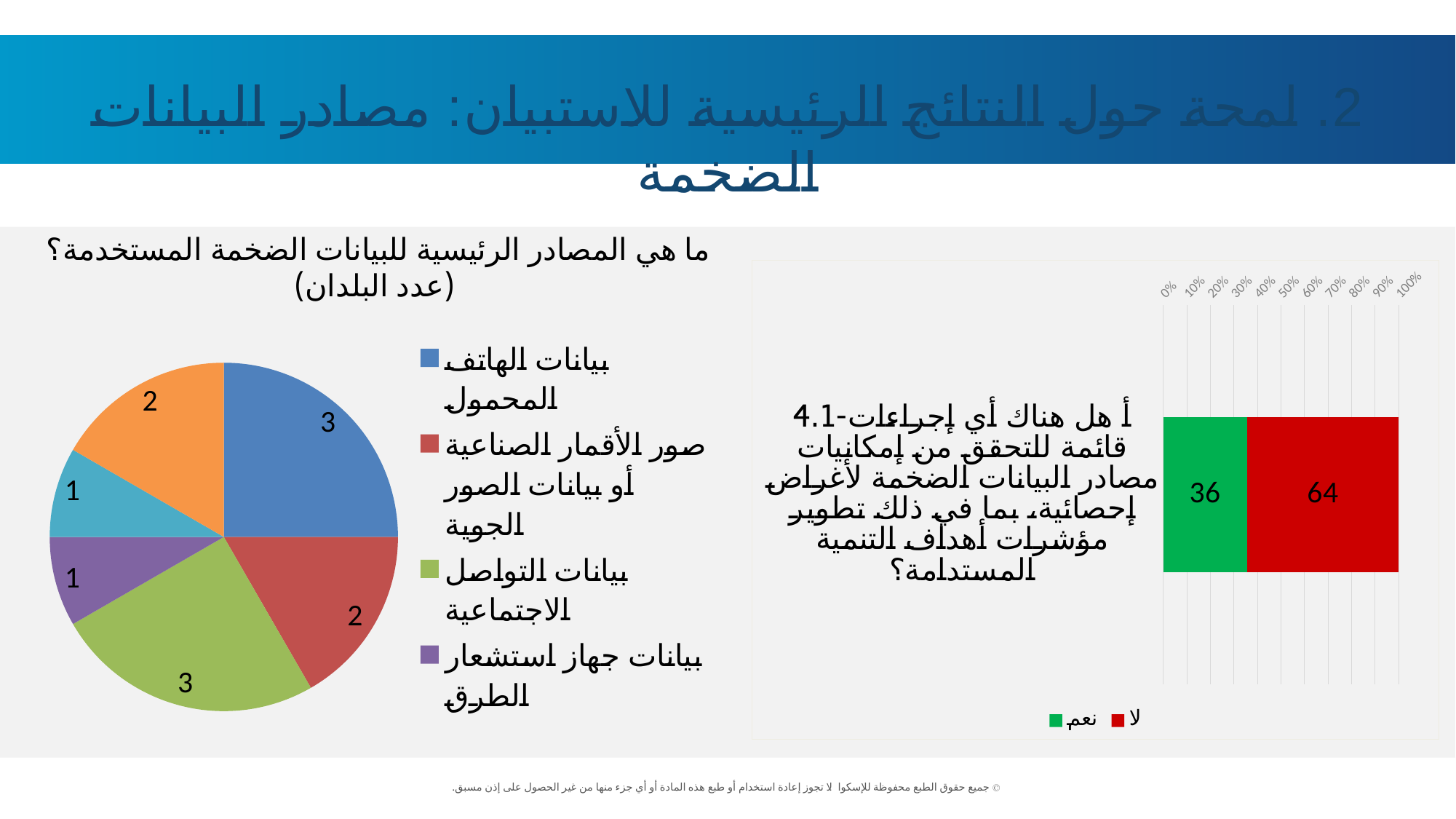

2. لمحة حول النتائج الرئيسية للاستبيان: مصادر البيانات الضخمة

ما هي المصادر الرئيسية للبيانات الضخمة المستخدمة؟
(عدد البلدان)

### Chart

| Category | نعم | لا |
|---|---|---|
| 4.1-أ هل هناك أي إجراءات قائمة للتحقق من إمكانيات مصادر البيانات الضخمة لأغراض إحصائية، بما في ذلك تطوير مؤشرات أهداف التنمية المستدامة؟ | 35.714285714285715 | 64.28571428571428 |

### Chart

| Category |  |
|---|---|
| بيانات الهاتف المحمول | 3.0 |
| صور الأقمار الصناعية أو بيانات الصور الجوية | 2.0 |
| بيانات التواصل الاجتماعية  | 3.0 |
| بيانات جهاز استشعار الطرق | 1.0 |
| بيانات استخدام وسائل النقل العام | 1.0 |
| استخراج البيانات من شبكة الإنترنت | 2.0 |